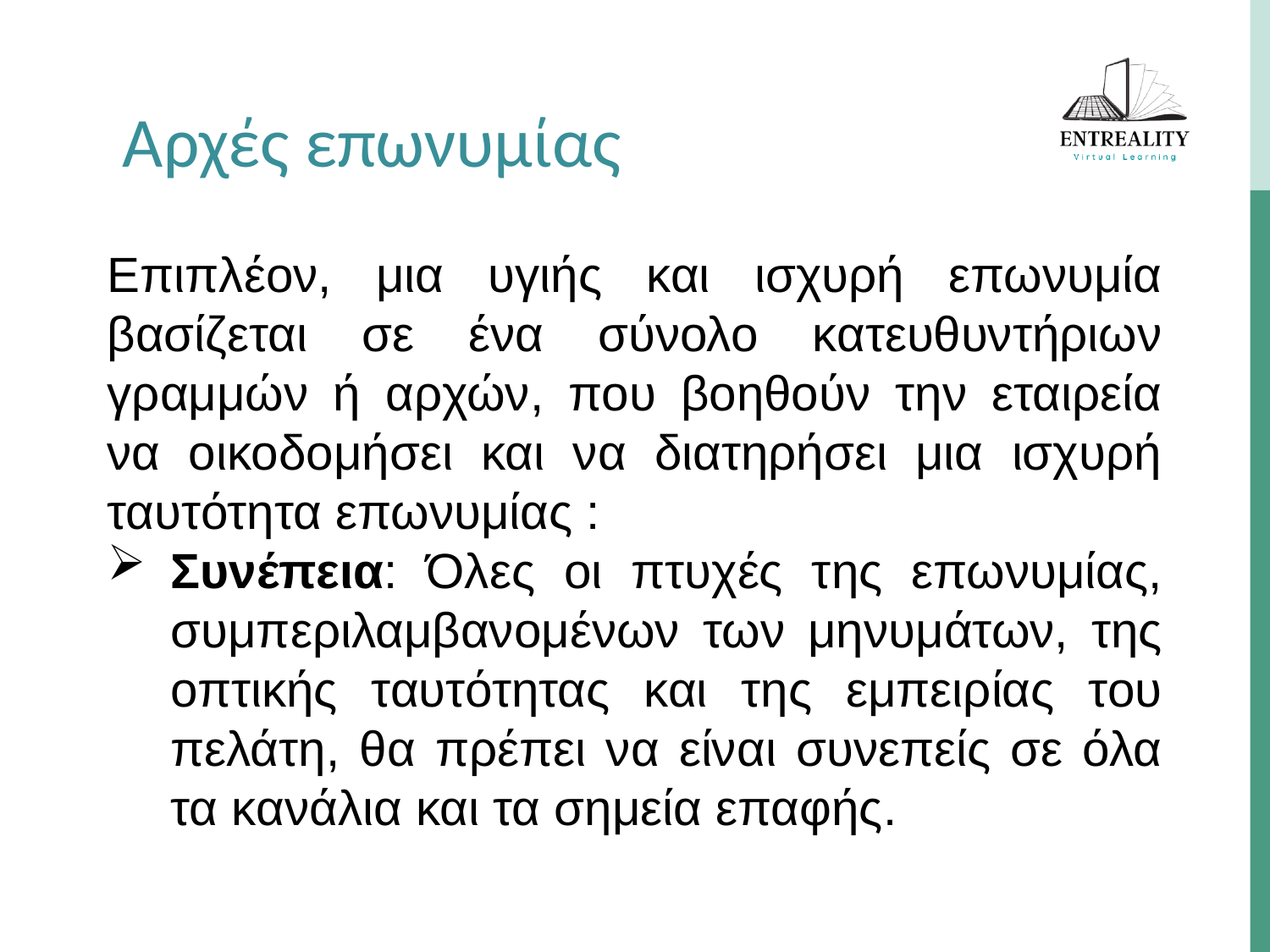

Αρχές επωνυμίας
Επιπλέον, μια υγιής και ισχυρή επωνυμία βασίζεται σε ένα σύνολο κατευθυντήριων γραμμών ή αρχών, που βοηθούν την εταιρεία να οικοδομήσει και να διατηρήσει μια ισχυρή ταυτότητα επωνυμίας :
Συνέπεια: Όλες οι πτυχές της επωνυμίας, συμπεριλαμβανομένων των μηνυμάτων, της οπτικής ταυτότητας και της εμπειρίας του πελάτη, θα πρέπει να είναι συνεπείς σε όλα τα κανάλια και τα σημεία επαφής.